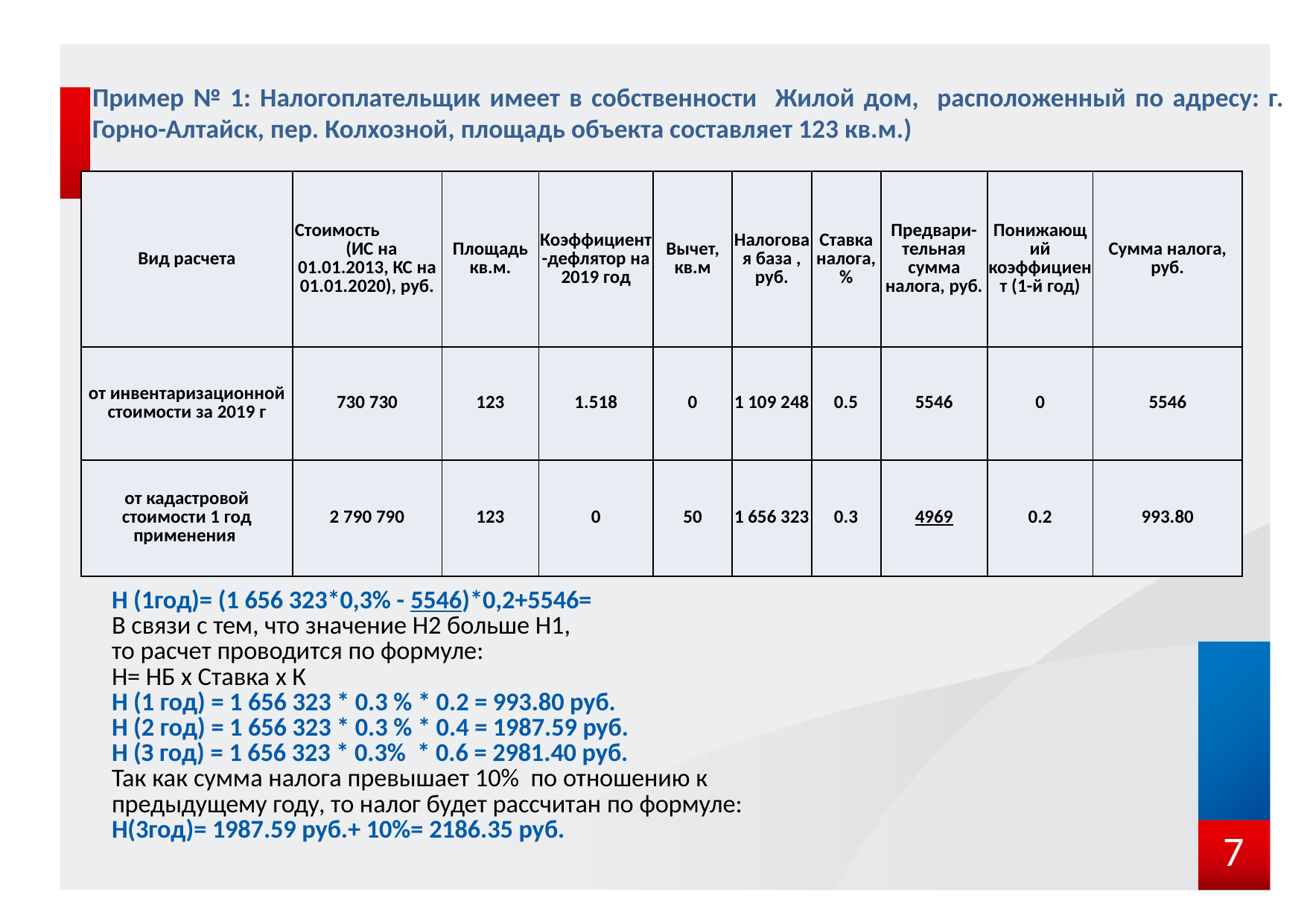

Пример № 1: Налогоплательщик имеет в собственности  Жилой дом,  расположенный по адресу: г. Горно-Алтайск, пер. Колхозной, площадь объекта составляет 123 кв.м.)

| Вид расчета | Стоимость (ИС на 01.01.2013, КС на 01.01.2020), руб. | Площадь кв.м. | Коэффициент-дефлятор на 2019 год | Вычет, кв.м | Налоговая база , руб. | Ставка налога, % | Предвари- тельная сумма налога, руб. | Понижающий коэффициент (1-й год) | Сумма налога, руб. |
| --- | --- | --- | --- | --- | --- | --- | --- | --- | --- |
| от инвентаризационной стоимости за 2019 г | 730 730 | 123 | 1.518 | 0 | 1 109 248 | 0.5 | 5546 | 0 | 5546 |
| от кадастровой стоимости 1 год применения | 2 790 790 | 123 | 0 | 50 | 1 656 323 | 0.3 | 4969 | 0.2 | 993.80 |

Н (1год)= (1 656 323*0,3% - 5546)*0,2+5546=
В связи с тем, что значение Н2 больше Н1,
то расчет проводится по формуле:
Н= НБ х Ставка х К
Н (1 год) = 1 656 323 * 0.3 % * 0.2 = 993.80 руб.
Н (2 год) = 1 656 323 * 0.3 % * 0.4 = 1987.59 руб.
Н (З год) = 1 656 323 * 0.3%  * 0.6 = 2981.40 руб.
Так как сумма налога превышает 10%  по отношению к
предыдущему году, то налог будет рассчитан по формуле:
Н(3год)= 1987.59 руб.+ 10%= 2186.35 руб.

7